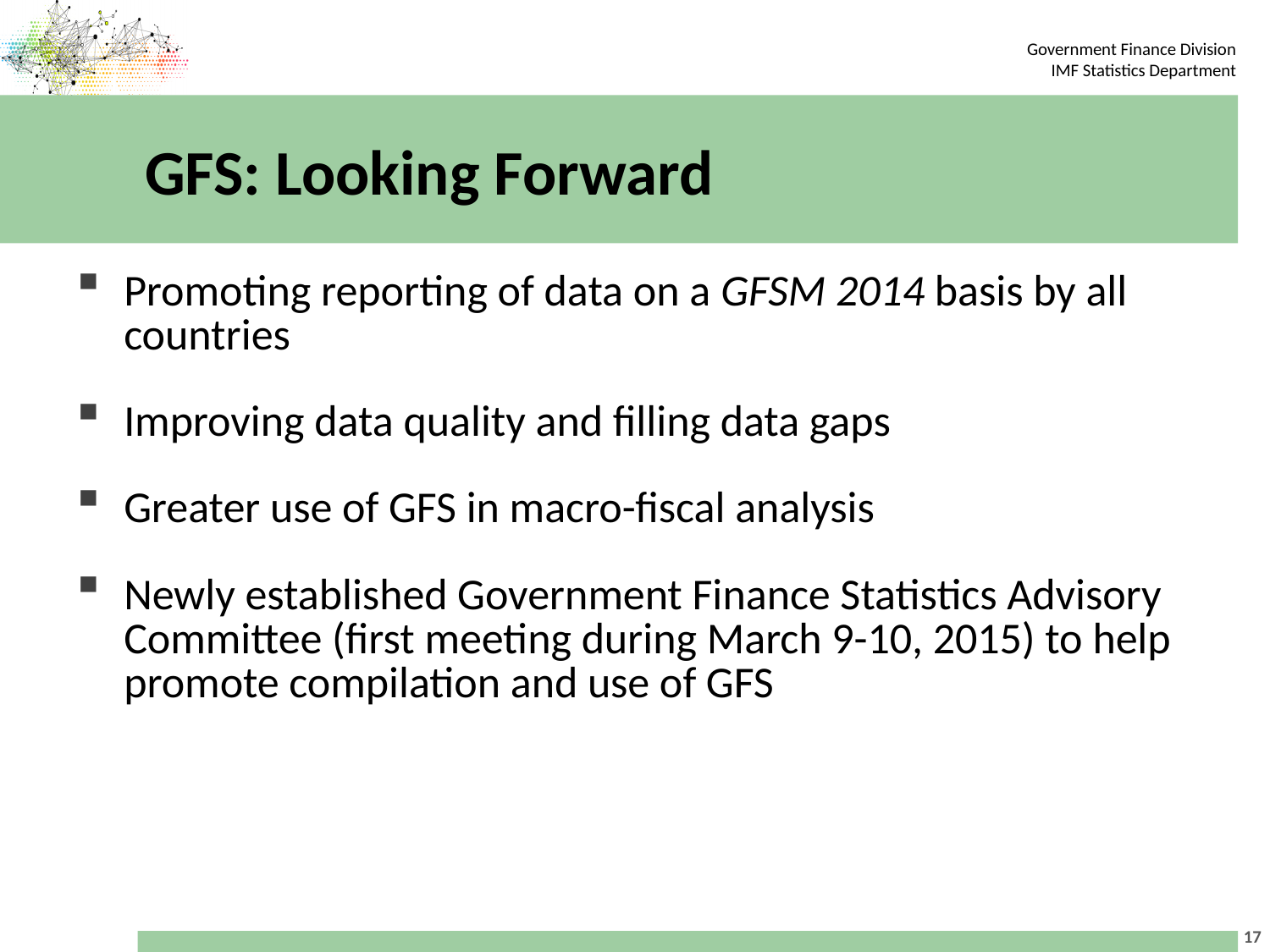

# GFS: Looking Forward
Promoting reporting of data on a GFSM 2014 basis by all countries
Improving data quality and filling data gaps
Greater use of GFS in macro-fiscal analysis
Newly established Government Finance Statistics Advisory Committee (first meeting during March 9-10, 2015) to help promote compilation and use of GFS

17